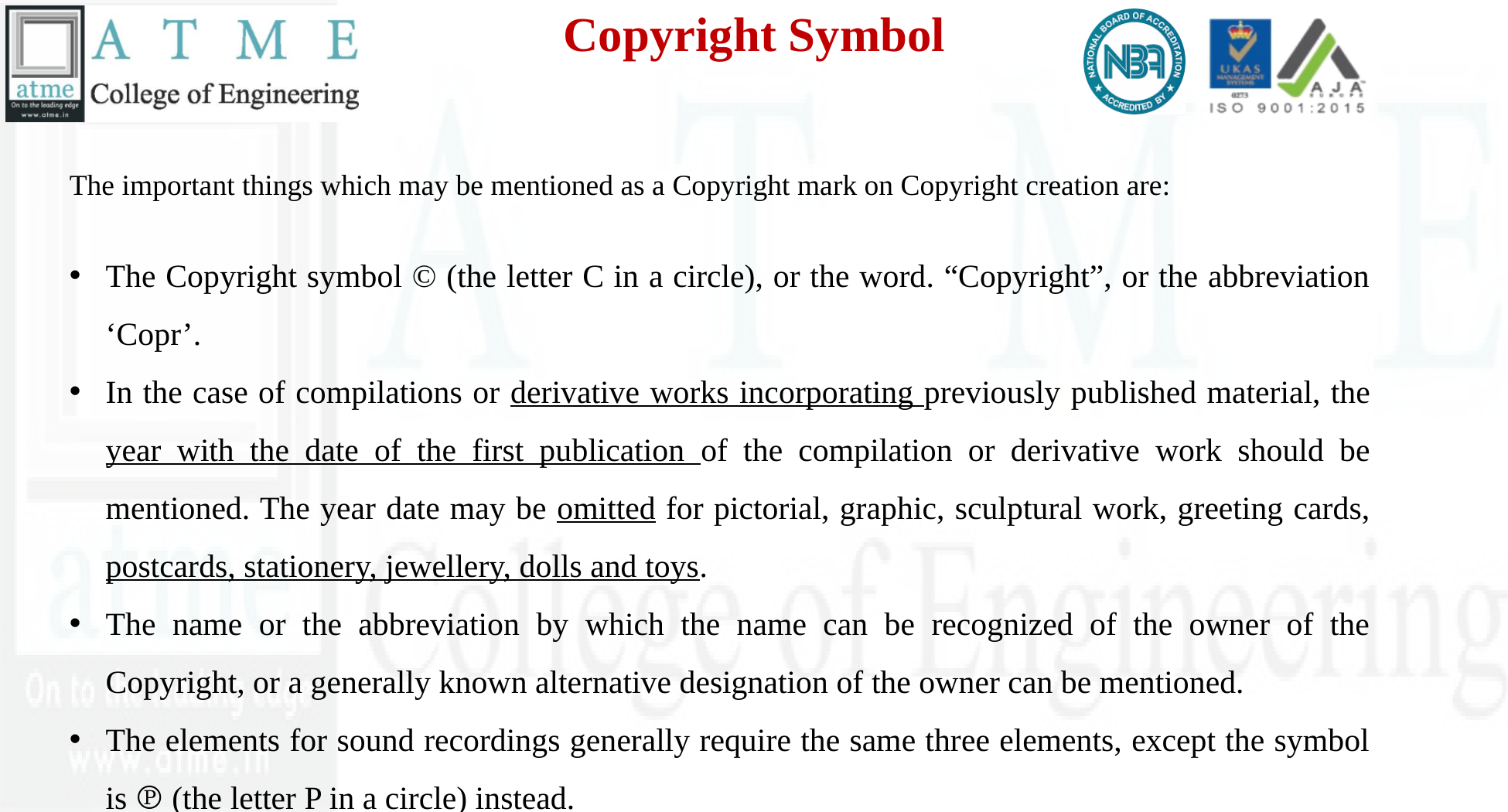

# Copyright Symbol

The important things which may be mentioned as a Copyright mark on Copyright creation are:

The Copyright symbol © (the letter C in a circle), or the word. “Copyright”, or the abbreviation ‘Copr’.
In the case of compilations or derivative works incorporating previously published material, the year with the date of the first publication of the compilation or derivative work should be mentioned. The year date may be omitted for pictorial, graphic, sculptural work, greeting cards, postcards, stationery, jewellery, dolls and toys.
The name or the abbreviation by which the name can be recognized of the owner of the Copyright, or a generally known alternative designation of the owner can be mentioned.
The elements for sound recordings generally require the same three elements, except the symbol is ℗ (the letter P in a circle) instead.